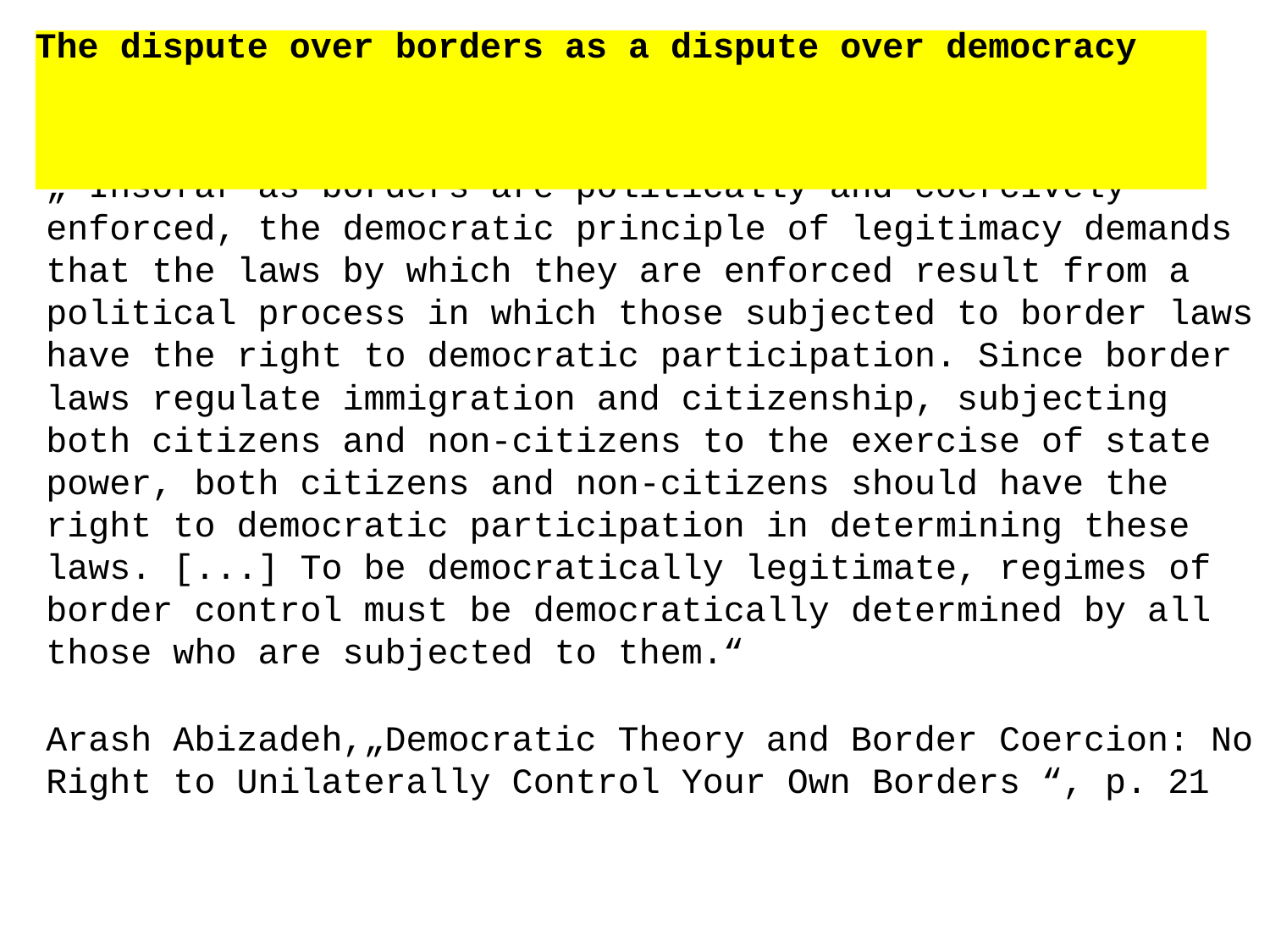

# The dispute over borders as a dispute over democracy
„ Insofar as borders are politically and coercively enforced, the democratic principle of legitimacy demands that the laws by which they are enforced result from a political process in which those subjected to border laws have the right to democratic participation. Since border laws regulate immigration and citizenship, subjecting both citizens and non-citizens to the exercise of state power, both citizens and non-citizens should have the right to democratic participation in determining these laws. [...] To be democratically legitimate, regimes of border control must be democratically determined by all those who are subjected to them.“

Arash Abizadeh,„Democratic Theory and Border Coercion: No Right to Unilaterally Control Your Own Borders “, p. 21